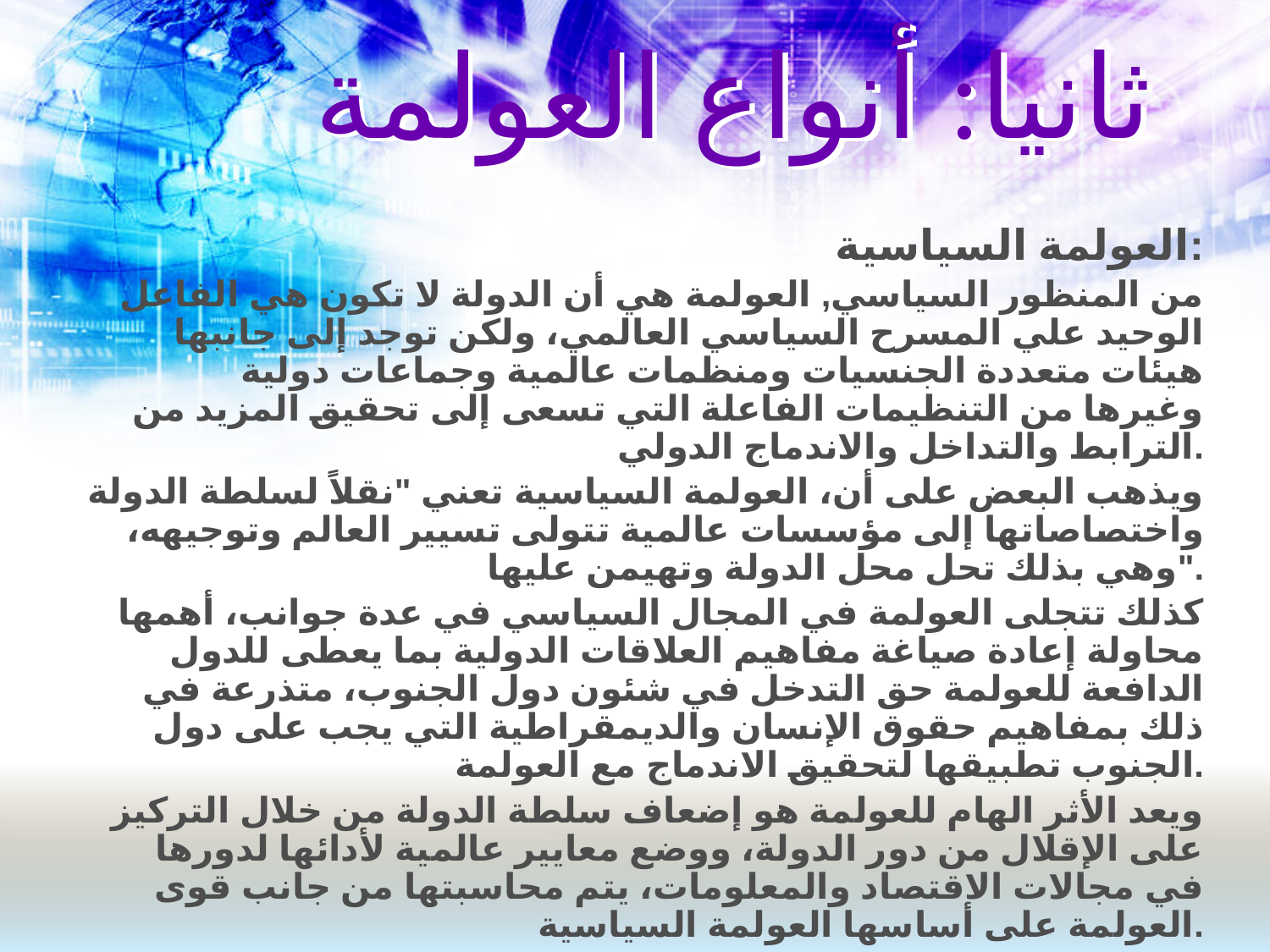

# ثانيا: أنواع العولمة

العولمة السياسية:
من المنظور السياسي, العولمة هي أن الدولة لا تكون هي الفاعل الوحيد علي المسرح السياسي العالمي، ولكن توجد إلى جانبها هيئات متعددة الجنسيات ومنظمات عالمية وجماعات دولية وغيرها من التنظيمات الفاعلة التي تسعى إلى تحقيق المزيد من الترابط والتداخل والاندماج الدولي.
ويذهب البعض على أن، العولمة السياسية تعني "نقلاً لسلطة الدولة واختصاصاتها إلى مؤسسات عالمية تتولى تسيير العالم وتوجيهه، وهي بذلك تحل محل الدولة وتهيمن عليها".
كذلك تتجلى العولمة في المجال السياسي في عدة جوانب، أهمها محاولة إعادة صياغة مفاهيم العلاقات الدولية بما يعطى للدول الدافعة للعولمة حق التدخل في شئون دول الجنوب، متذرعة في ذلك بمفاهيم حقوق الإنسان والديمقراطية التي يجب على دول الجنوب تطبيقها لتحقيق الاندماج مع العولمة.
ويعد الأثر الهام للعولمة هو إضعاف سلطة الدولة من خلال التركيز على الإقلال من دور الدولة، ووضع معايير عالمية لأدائها لدورها في مجالات الاقتصاد والمعلومات، يتم محاسبتها من جانب قوى العولمة على أساسها العولمة السياسية.